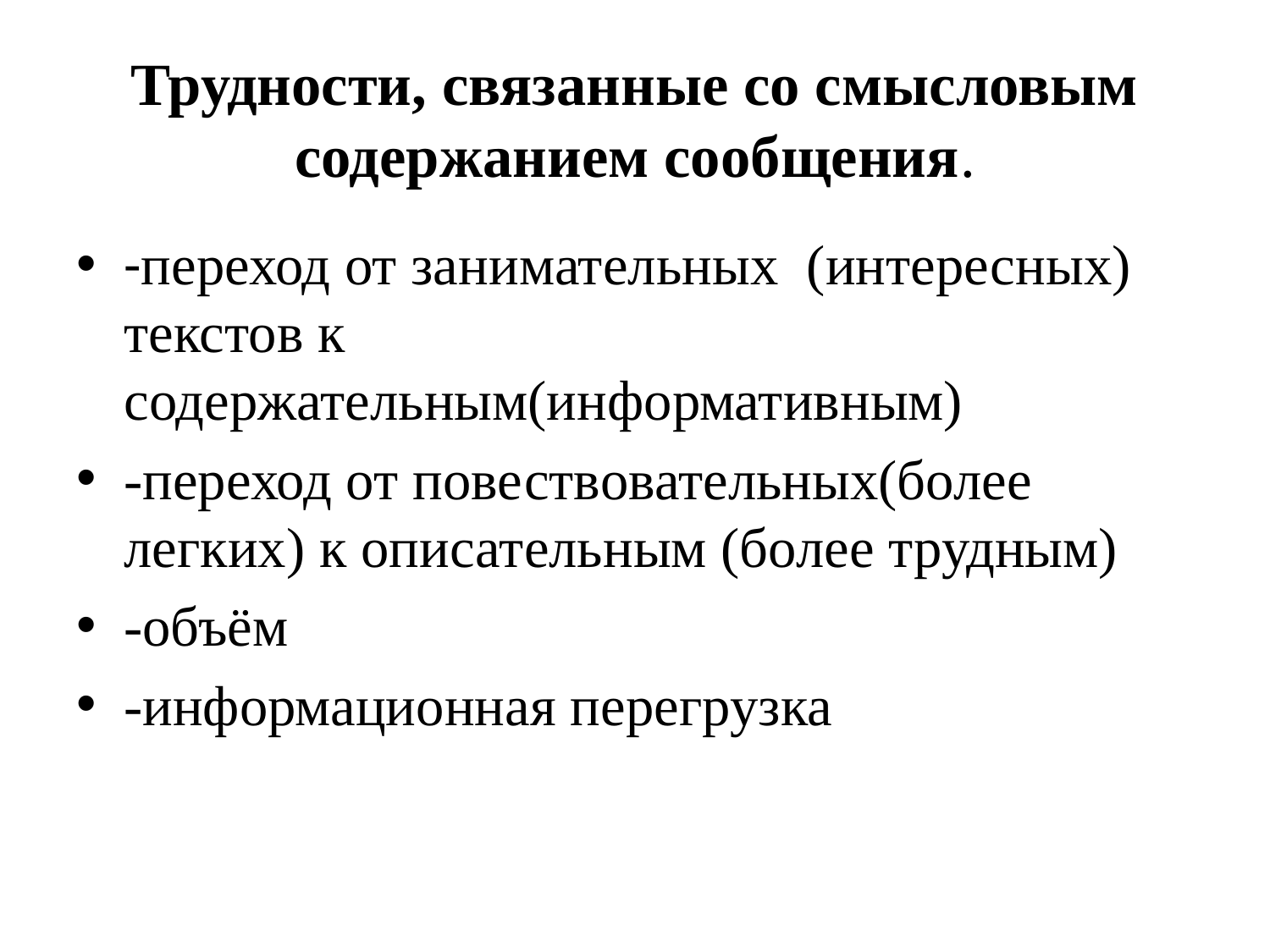

# Трудности, связанные со смысловым содержанием сообщения.
-переход от занимательных  (интересных) текстов к содержательным(информативным)
-переход от повествовательных(более легких) к описательным (более трудным)
-объём
-информационная перегрузка